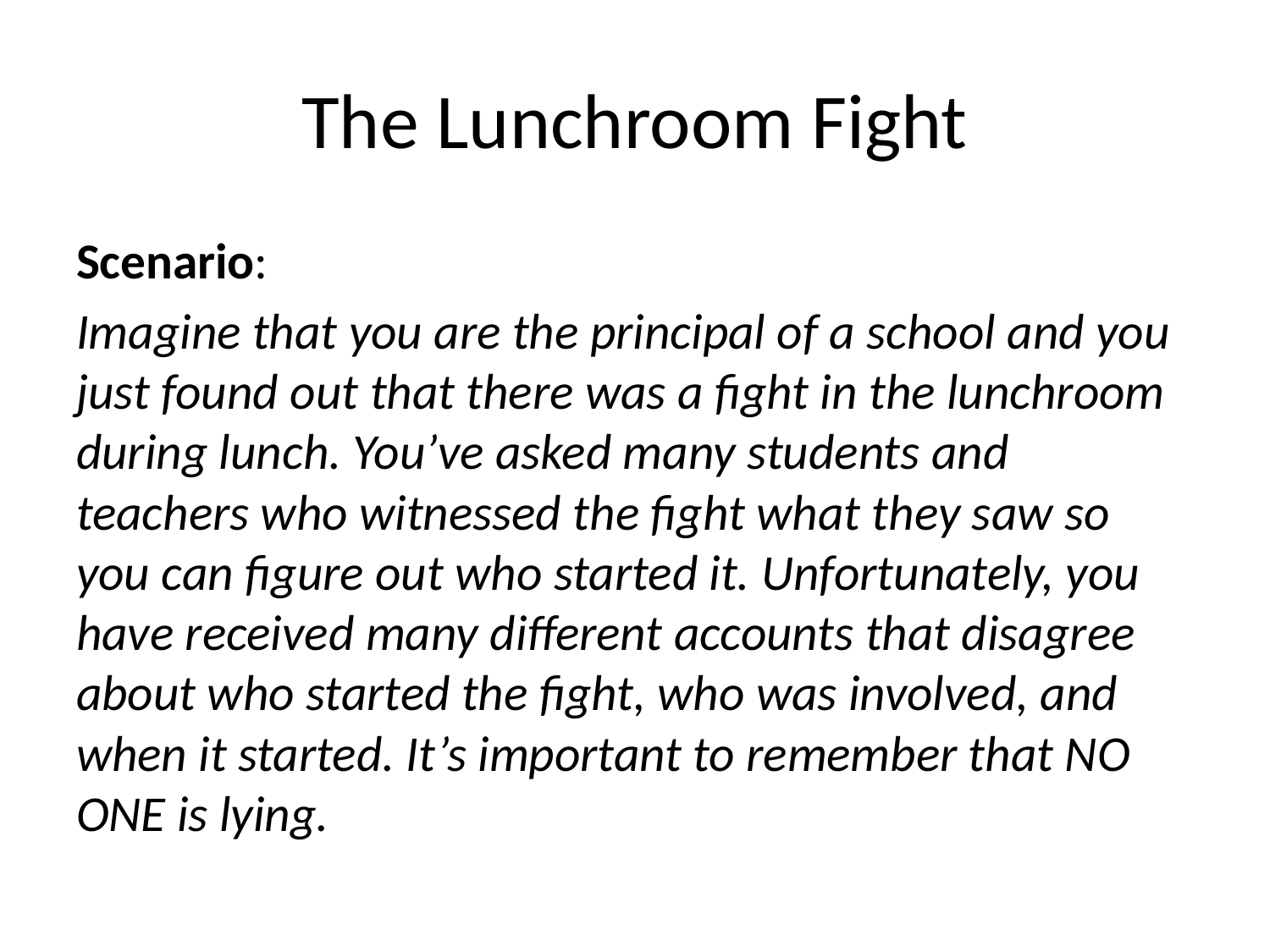

# The Lunchroom Fight
Scenario:
Imagine that you are the principal of a school and you just found out that there was a fight in the lunchroom during lunch. You’ve asked many students and teachers who witnessed the fight what they saw so you can figure out who started it. Unfortunately, you have received many different accounts that disagree about who started the fight, who was involved, and when it started. It’s important to remember that NO ONE is lying.